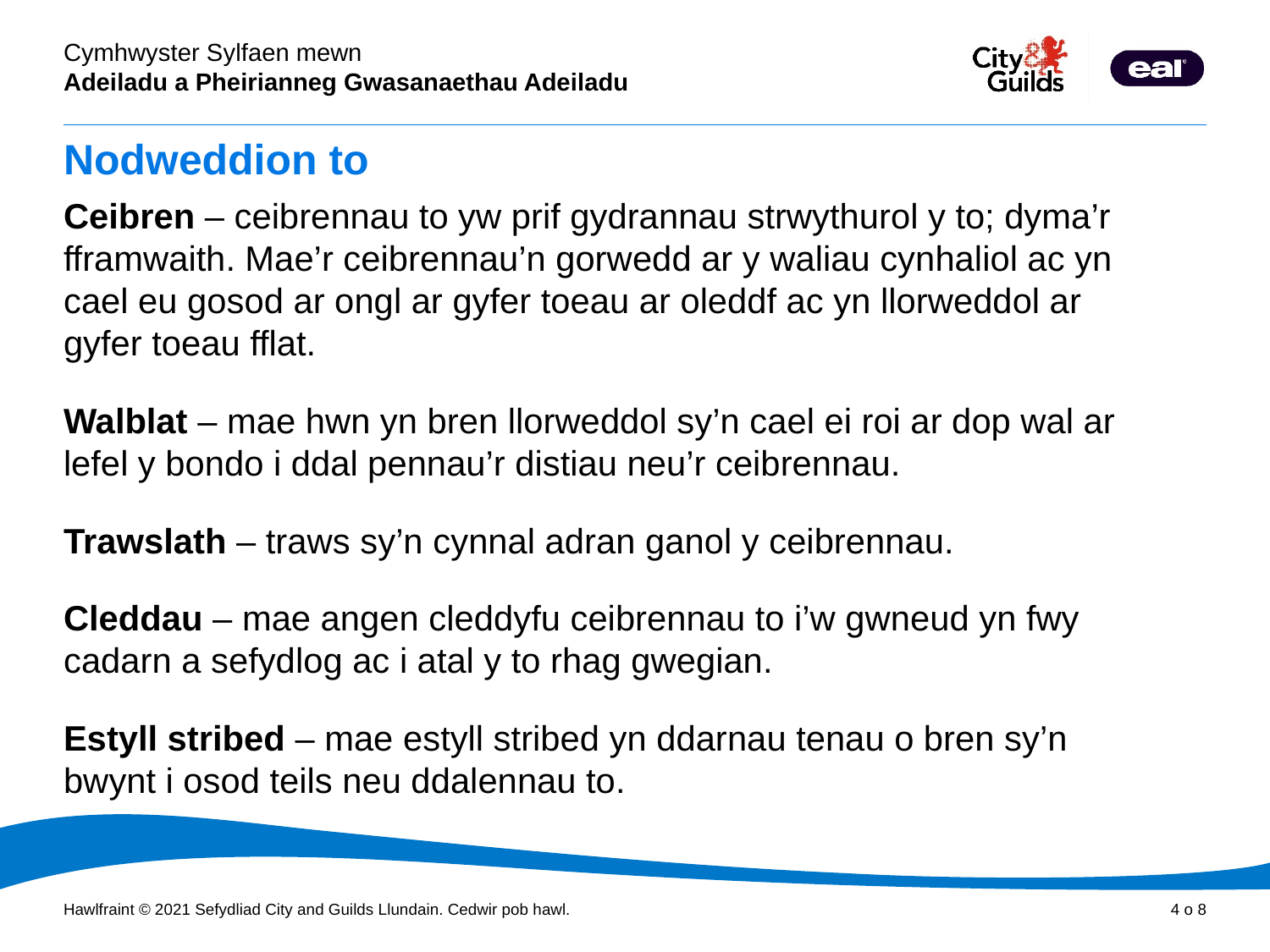

Ceibren – ceibrennau to yw prif gydrannau strwythurol y to; dyma’r fframwaith. Mae’r ceibrennau’n gorwedd ar y waliau cynhaliol ac yn cael eu gosod ar ongl ar gyfer toeau ar oleddf ac yn llorweddol ar gyfer toeau fflat.
Walblat – mae hwn yn bren llorweddol sy’n cael ei roi ar dop wal ar lefel y bondo i ddal pennau’r distiau neu’r ceibrennau.
Trawslath – traws sy’n cynnal adran ganol y ceibrennau.
Cleddau – mae angen cleddyfu ceibrennau to i’w gwneud yn fwy cadarn a sefydlog ac i atal y to rhag gwegian.
Estyll stribed – mae estyll stribed yn ddarnau tenau o bren sy’n bwynt i osod teils neu ddalennau to.
# Nodweddion to